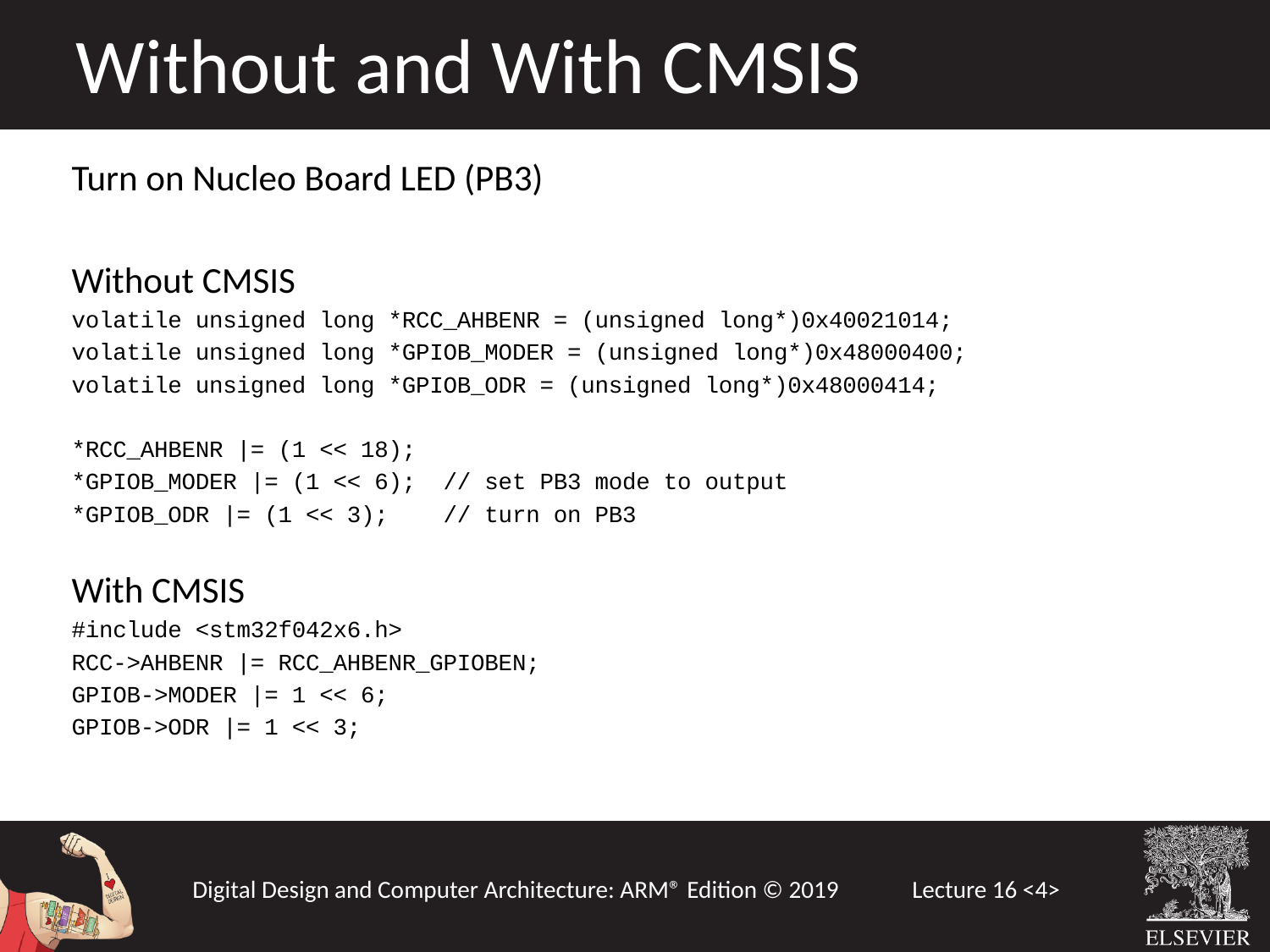

Without and With CMSIS
Turn on Nucleo Board LED (PB3)

Without CMSIS
volatile unsigned long *RCC_AHBENR = (unsigned long*)0x40021014;
volatile unsigned long *GPIOB_MODER = (unsigned long*)0x48000400;
volatile unsigned long *GPIOB_ODR = (unsigned long*)0x48000414;

*RCC_AHBENR |= (1 << 18);
*GPIOB_MODER |= (1 << 6);  // set PB3 mode to output
*GPIOB_ODR |= (1 << 3);    // turn on PB3

With CMSIS
#include <stm32f042x6.h>
RCC->AHBENR |= RCC_AHBENR_GPIOBEN;
GPIOB->MODER |= 1 << 6;
GPIOB->ODR |= 1 << 3;